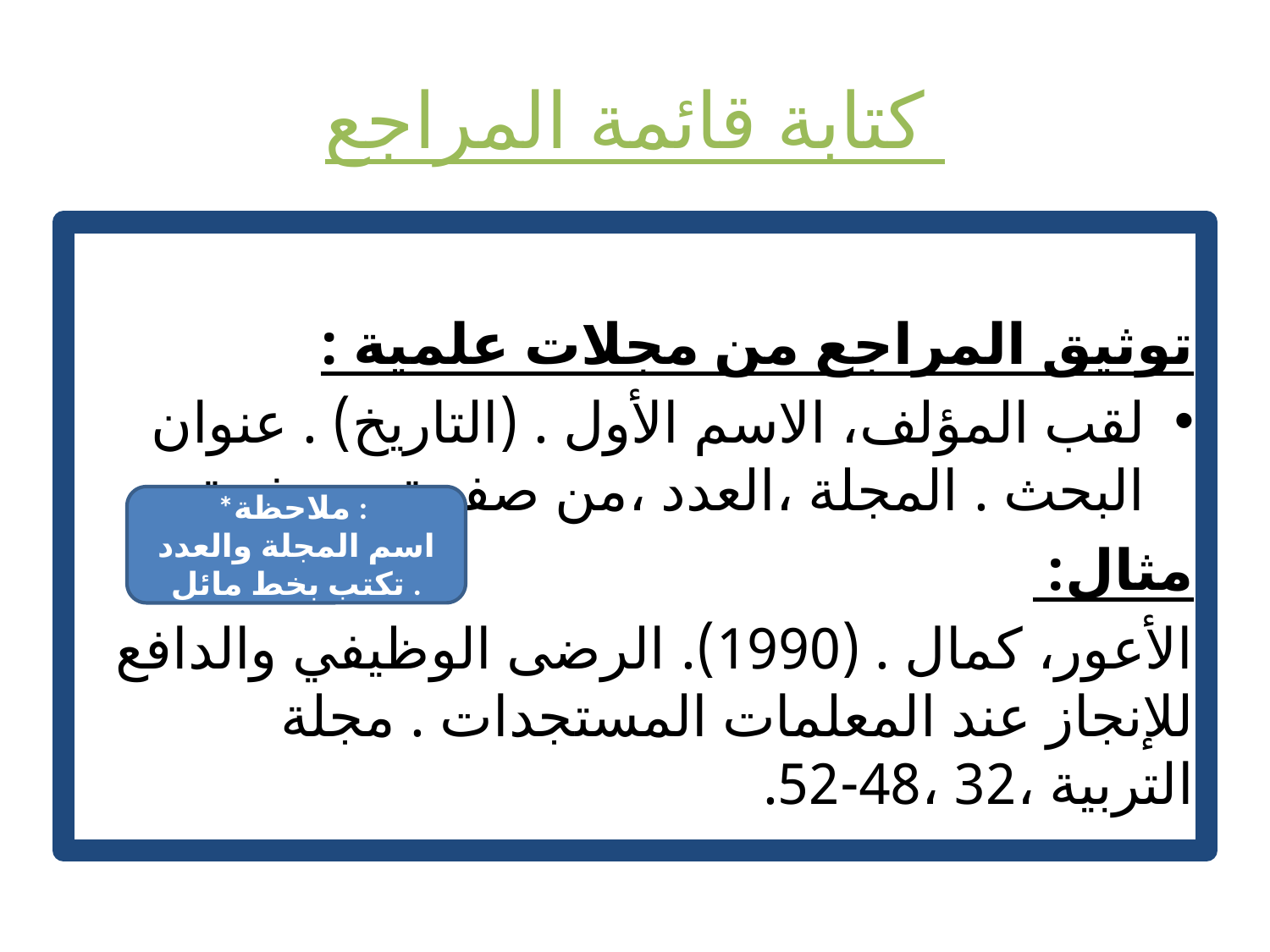

# كتابة قائمة المراجع

توثيق المراجع من مجلات علمية :
لقب المؤلف، الاسم الأول . (التاريخ) . عنوان البحث . المجلة ،العدد ،من صفحة – صفحة .
مثال:
الأعور، كمال . (1990). الرضى الوظيفي والدافع للإنجاز 	عند 	المعلمات المستجدات . مجلة التربية ،32 ،48-52.
*ملاحظة :
اسم المجلة والعدد تكتب بخط مائل .